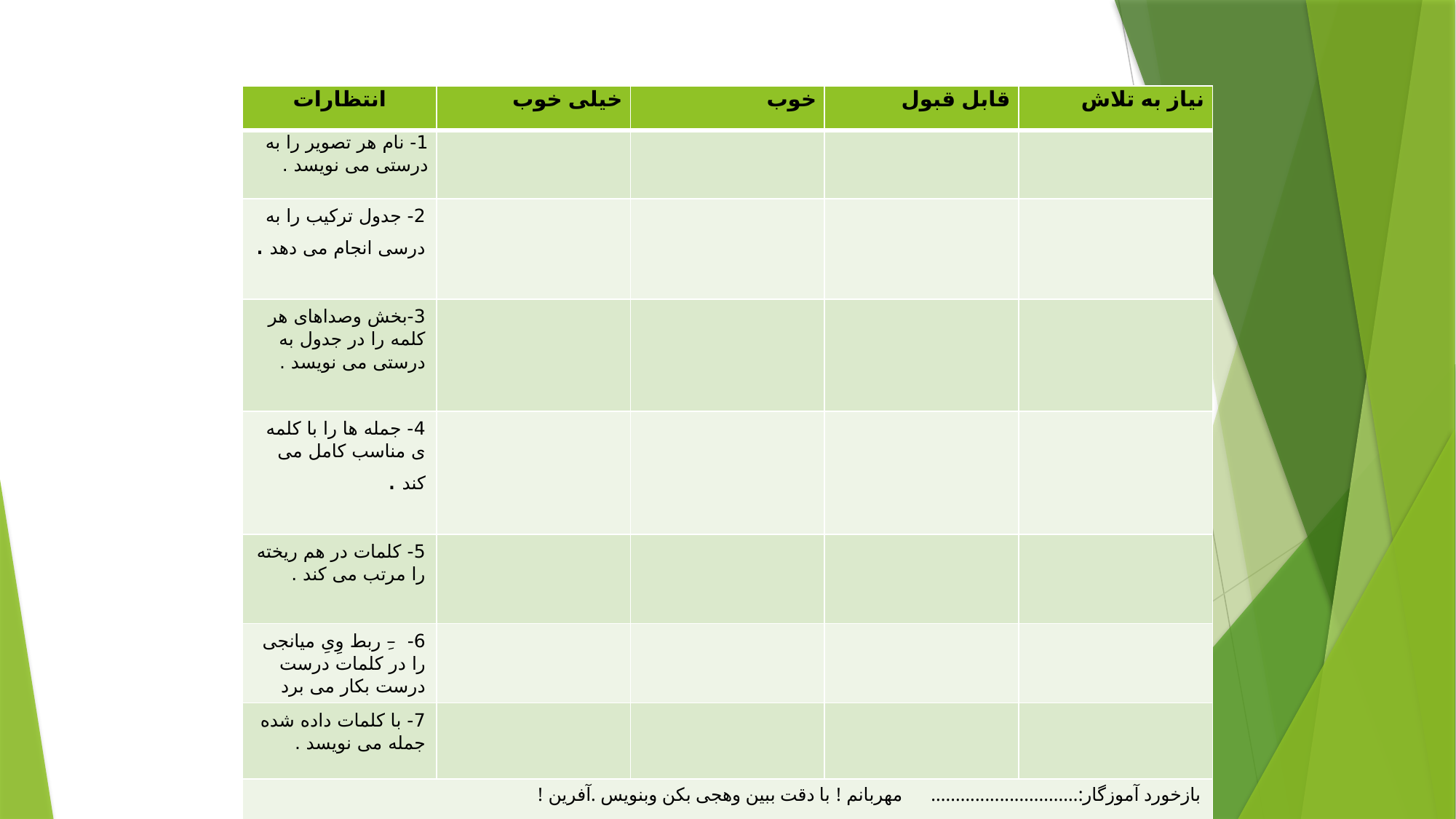

#
| انتظارات | خیلی خوب | خوب | قابل قبول | نیاز به تلاش |
| --- | --- | --- | --- | --- |
| 1- نام هر تصویر را به درستی می نویسد . |  |  |  |  |
| 2- جدول ترکیب را به درسی انجام می دهد . |  |  |  |  |
| 3-بخش وصداهای هر کلمه را در جدول به درستی می نویسد . |  |  |  |  |
| 4- جمله ها را با کلمه ی مناسب کامل می کند . |  |  |  |  |
| 5- کلمات در هم ریخته را مرتب می کند . |  |  |  |  |
| 6- –ِ ربط وِیِ میانجی را در کلمات درست درست بکار می برد |  |  |  |  |
| 7- با کلمات داده شده جمله می نویسد . |  |  |  |  |
| بازخورد آموزگار:.............................. مهربانم ! با دقت ببین وهجی بکن وبنویس .آفرین ! |  |  |  |  |